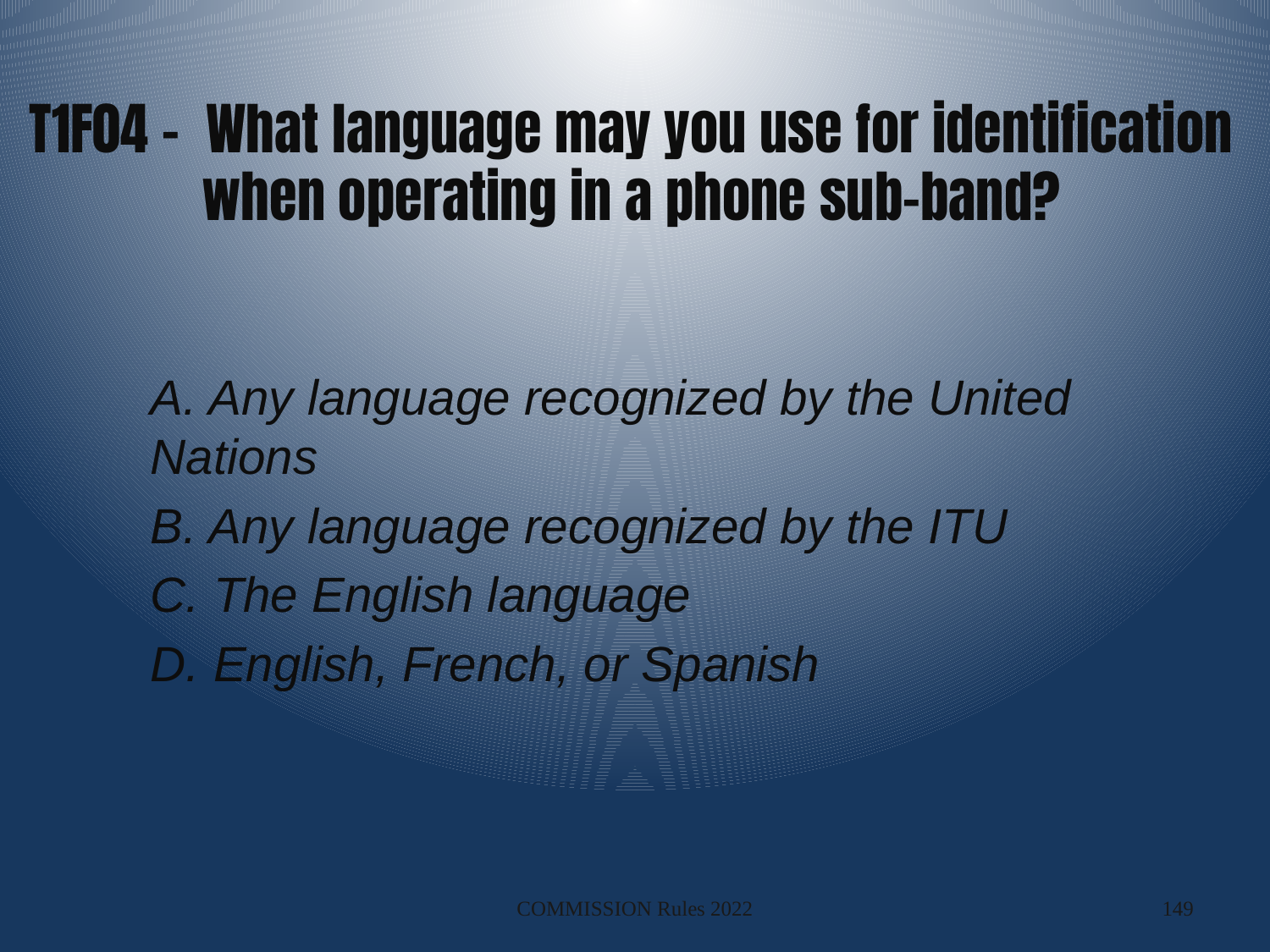

# T1F04 -  What language may you use for identification when operating in a phone sub-band?
A. Any language recognized by the United Nations
B. Any language recognized by the ITU
C. The English language
D. English, French, or Spanish

COMMISSION Rules 2022
149